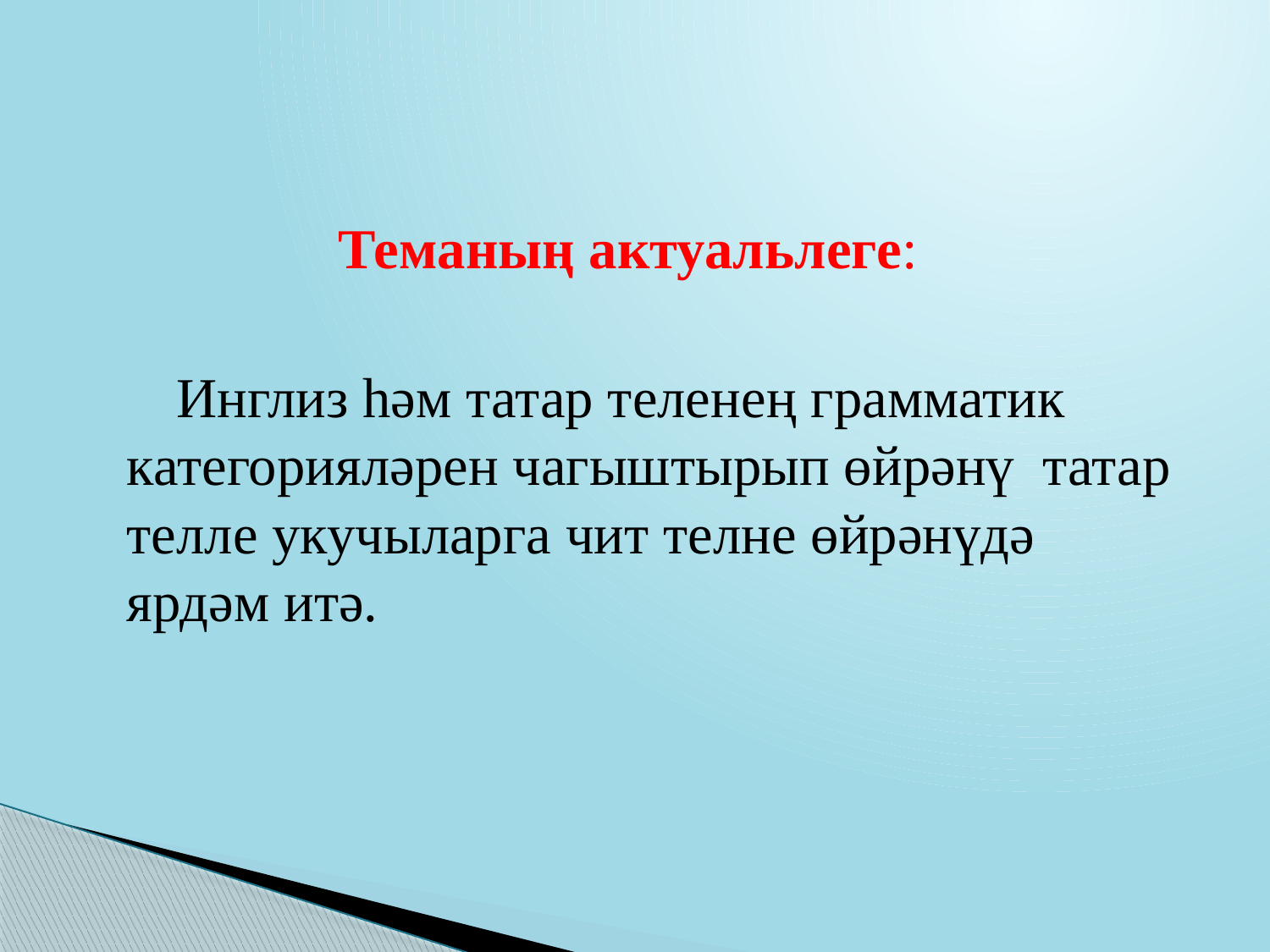

Теманың актуальлеге:

      Инглиз һәм татар теленең грамматик категорияләрен чагыштырып өйрәнү  татар телле укучыларга чит телне өйрәнүдә ярдәм итә.